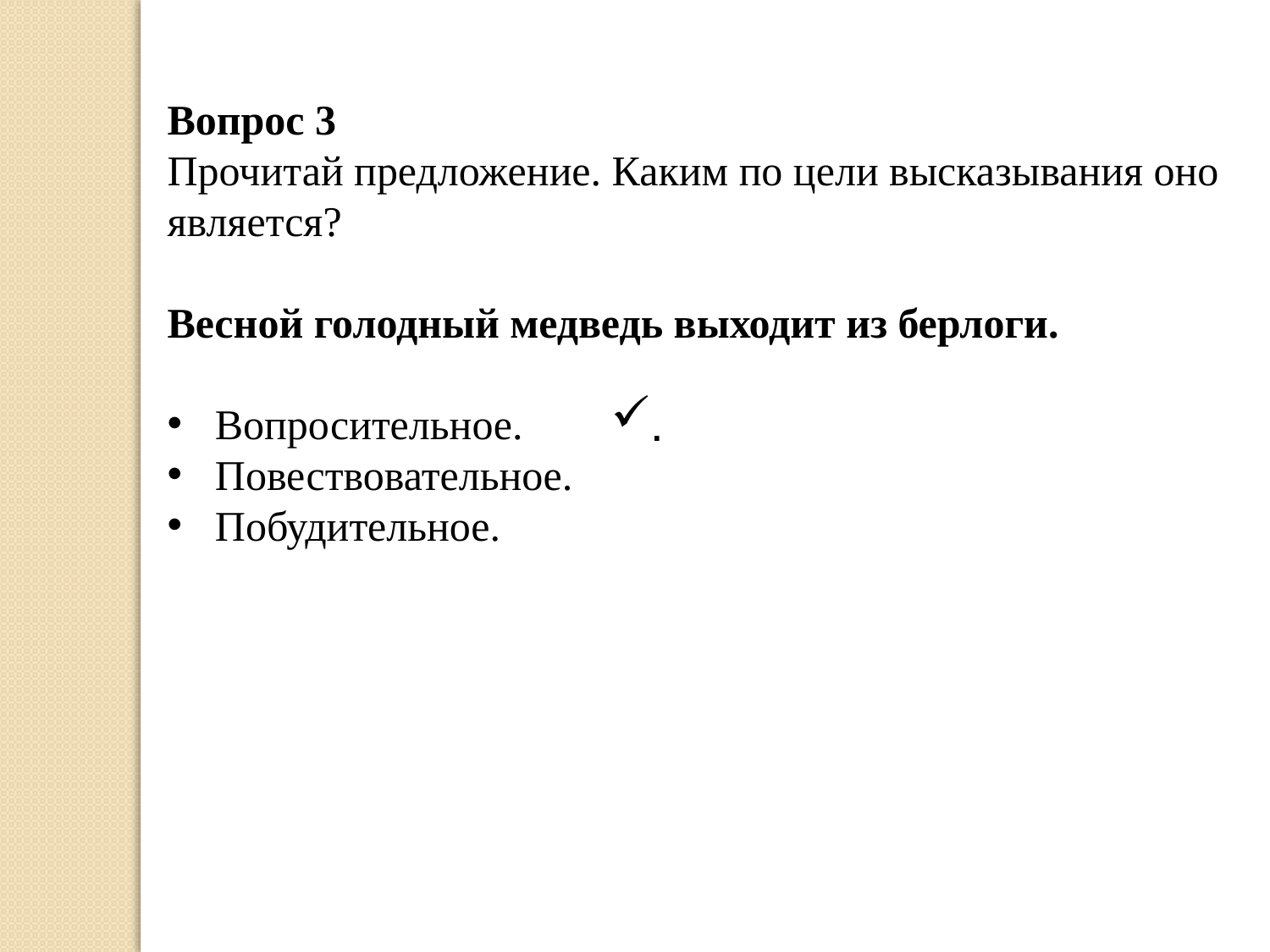

Вопрос 3
Прочитай предложение. Каким по цели высказывания оно является?

Весной голодный медведь выходит из берлоги.

Вопросительное.
Повествовательное.
Побудительное.
.